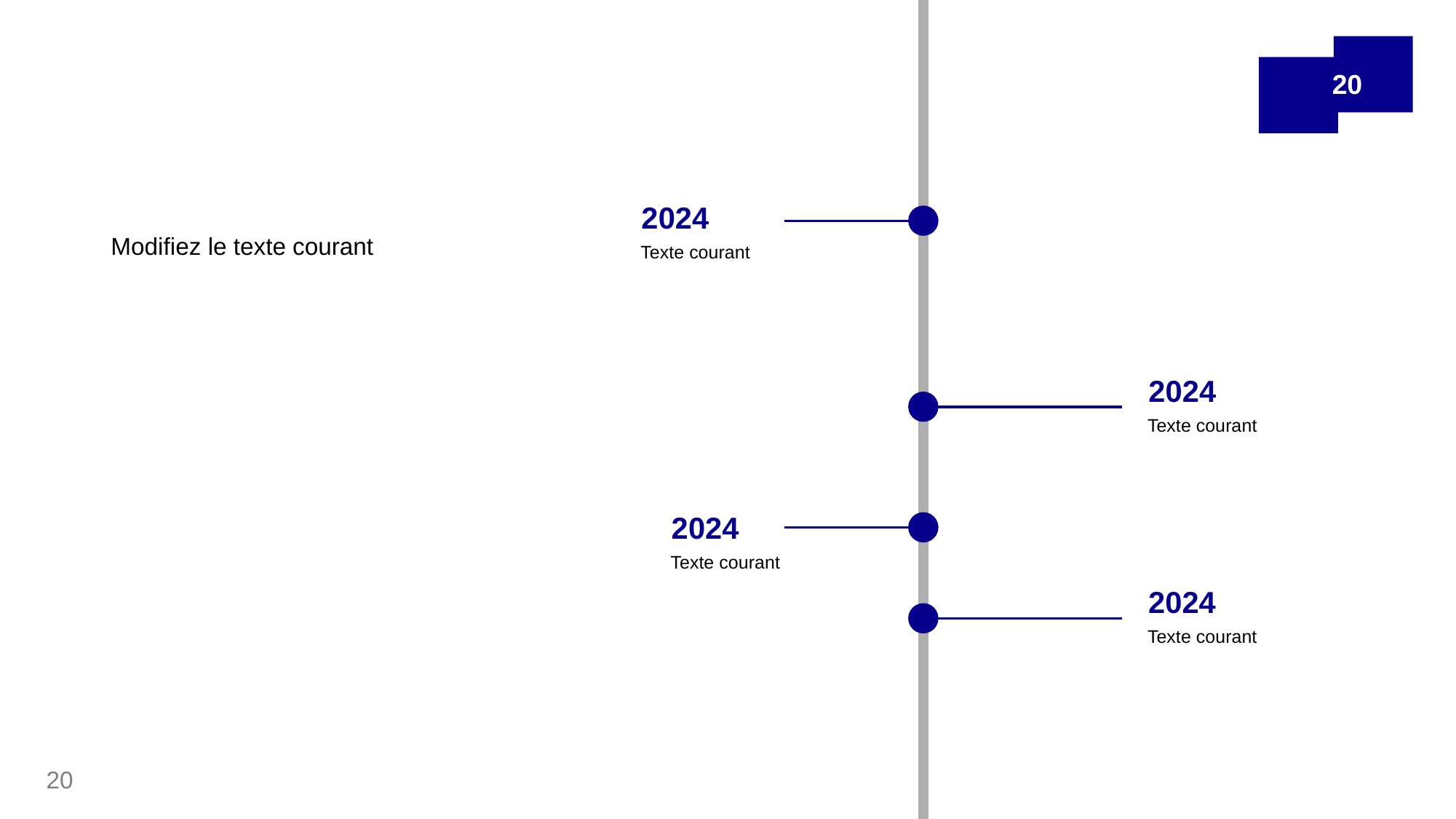

20

2024

Modifiez le texte courant
Texte courant
2024

Texte courant
2024

Texte courant
2024

Texte courant